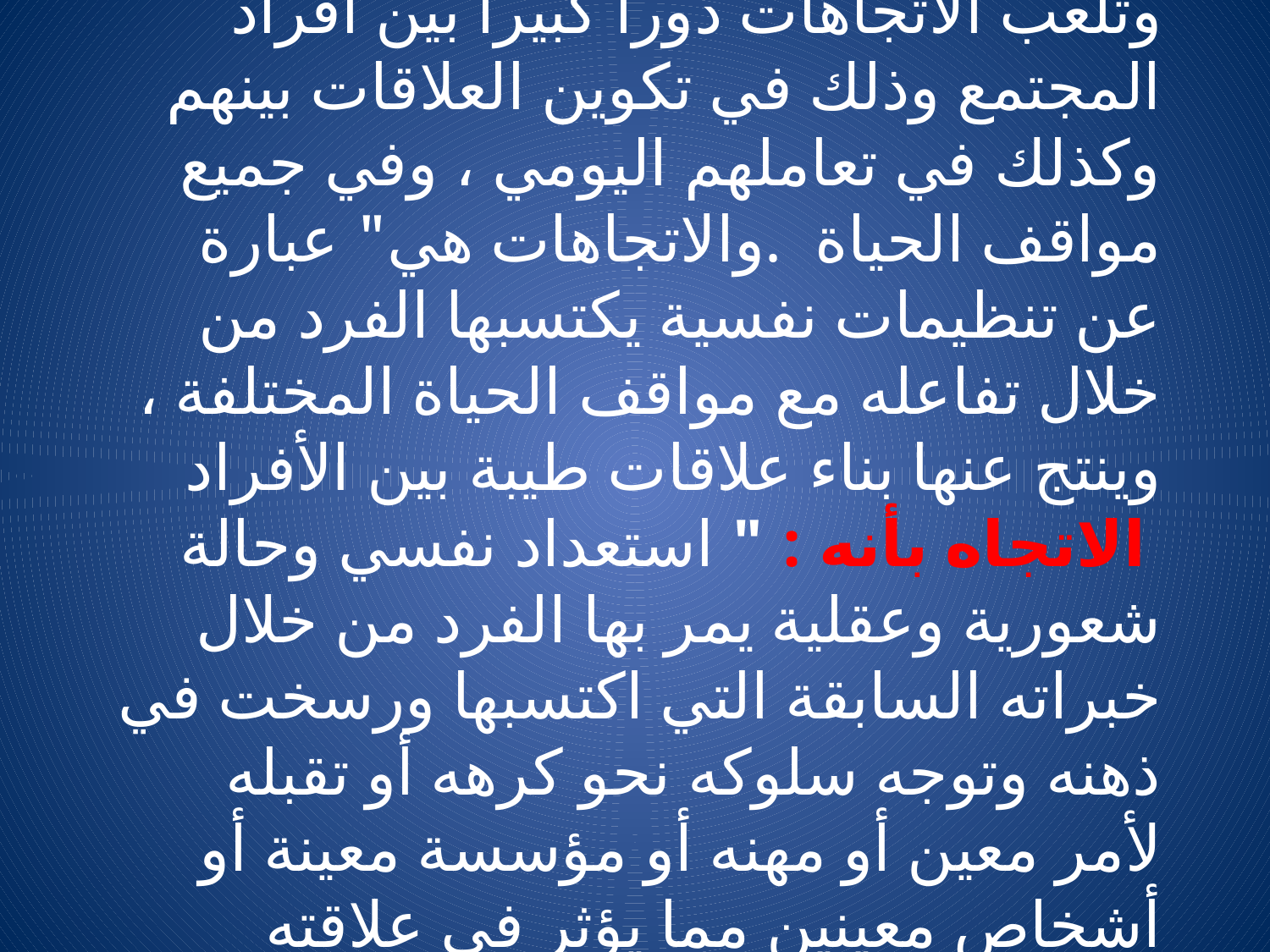

# مفهوم الاتجاهات : وتلعب الاتجاهات دوراً كبيراً بين أفراد المجتمع وذلك في تكوين العلاقات بينهم وكذلك في تعاملهم اليومي ، وفي جميع مواقف الحياة  .والاتجاهات هي" عبارة عن تنظيمات نفسية يكتسبها الفرد من خلال تفاعله مع مواقف الحياة المختلفة ، وينتج عنها بناء علاقات طيبة بين الأفراد الاتجاه بأنه : " استعداد نفسي وحالة شعورية وعقلية يمر بها الفرد من خلال خبراته السابقة التي اكتسبها ورسخت في ذهنه وتوجه سلوكه نحو كرهه أو تقبله لأمر معين أو مهنه أو مؤسسة معينة أو أشخاص معينين مما يؤثر في علاقته وإنتاجه وإبداعه في عمله